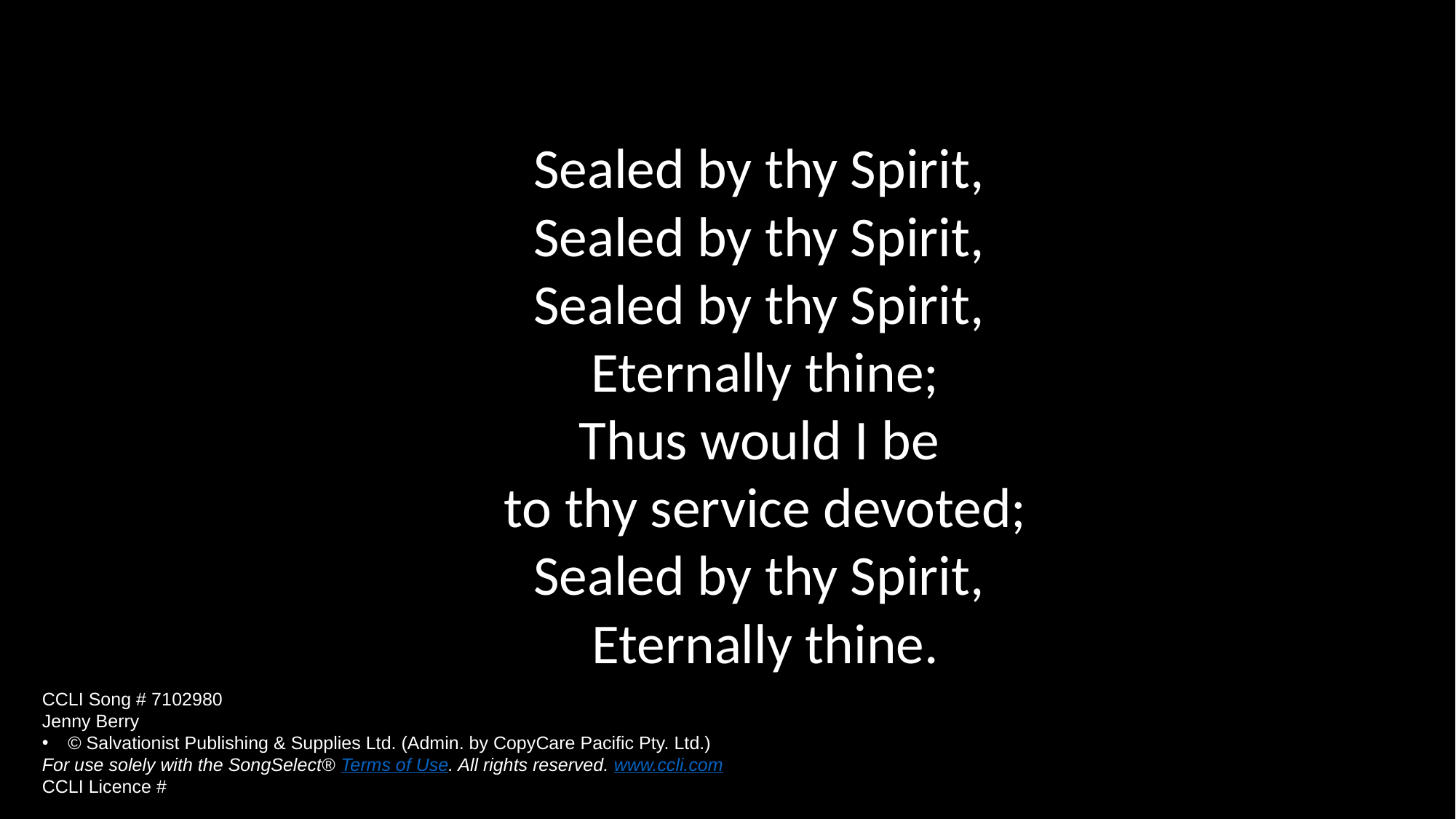

Sealed by thy Spirit,
Sealed by thy Spirit,
Sealed by thy Spirit,
Eternally thine;
Thus would I be
to thy service devoted;
Sealed by thy Spirit,
Eternally thine.
CCLI Song # 7102980
Jenny Berry
© Salvationist Publishing & Supplies Ltd. (Admin. by CopyCare Pacific Pty. Ltd.)
For use solely with the SongSelect® Terms of Use. All rights reserved. www.ccli.com
CCLI Licence #